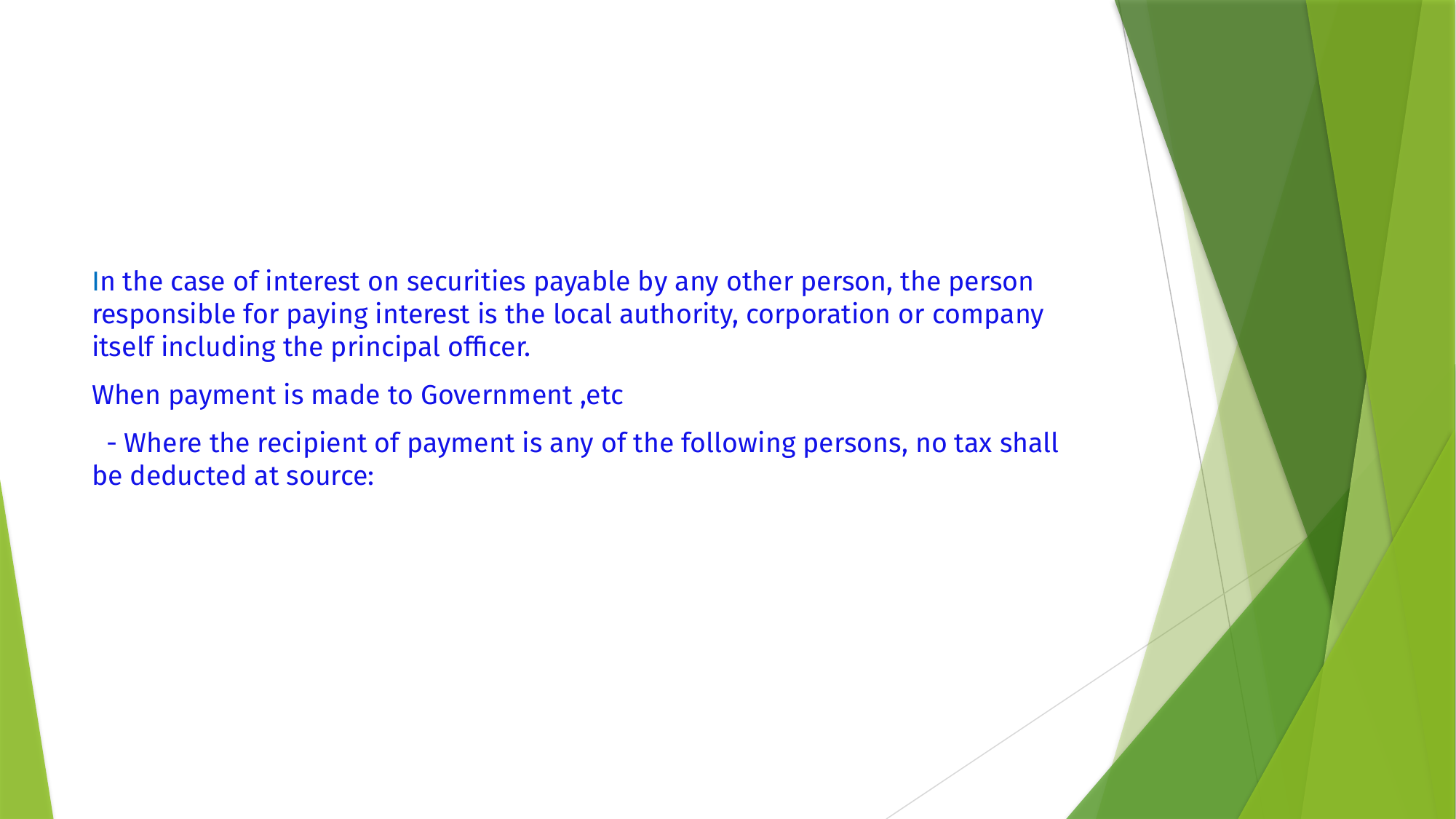

#
In the case of interest on securities payable by any other person, the person responsible for paying interest is the local authority, corporation or company itself including the principal officer.
When payment is made to Government ,etc
  - Where the recipient of payment is any of the following persons, no tax shall be deducted at source: